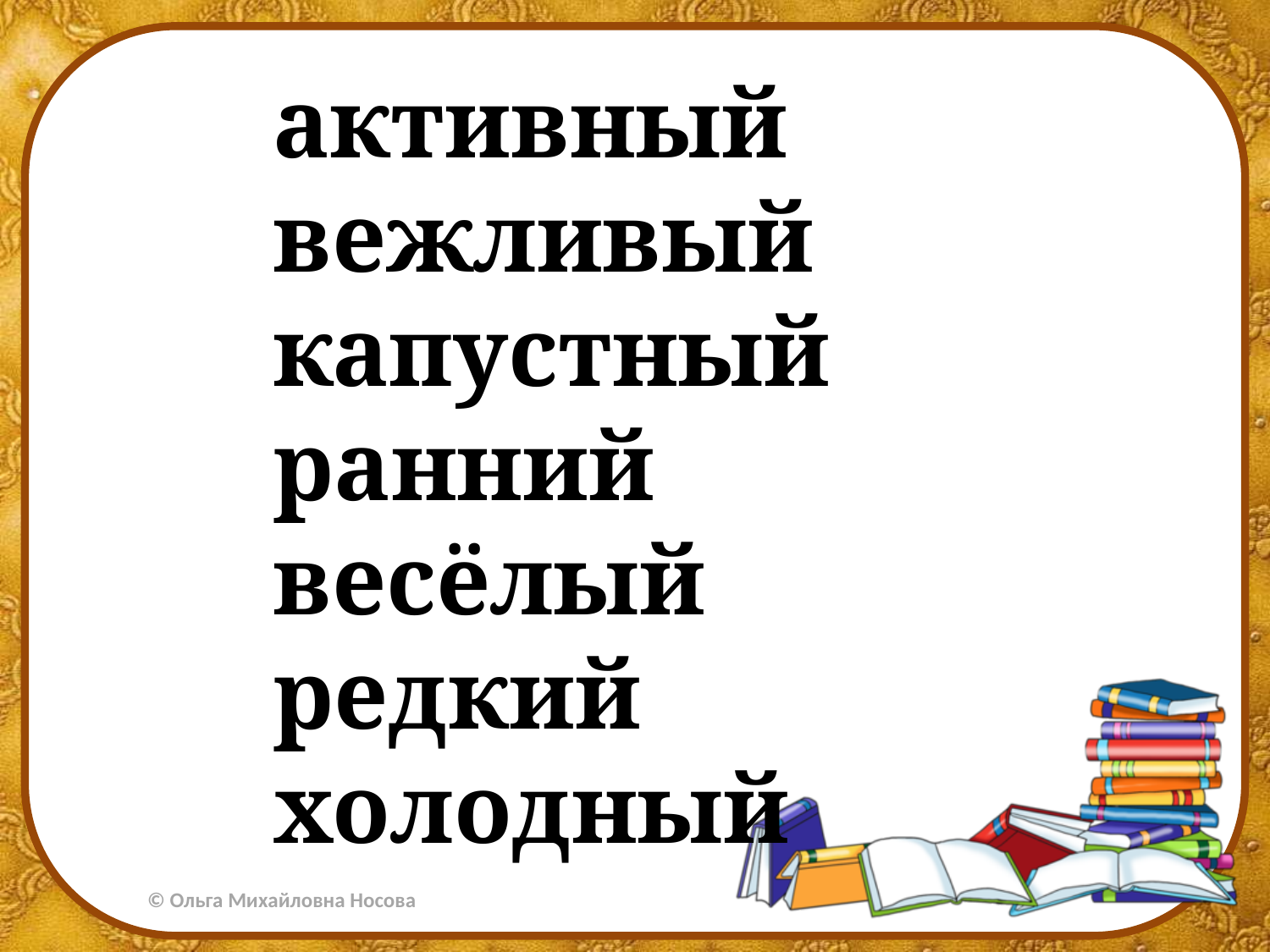

активный
вежливый
капустный
ранний
весёлый
редкий
холодный